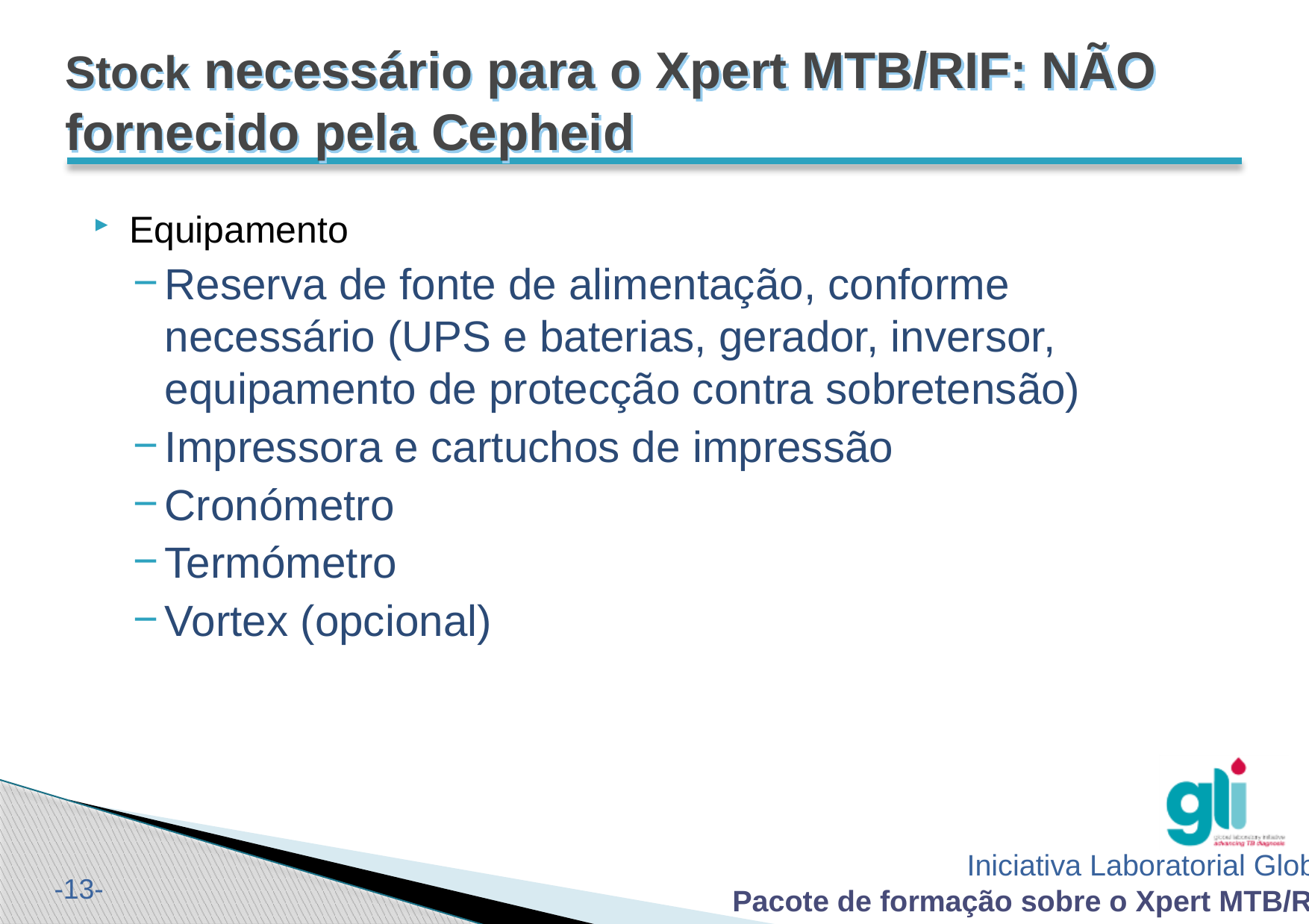

# Stock necessário para o Xpert MTB/RIF: NÃO fornecido pela Cepheid
Equipamento
Reserva de fonte de alimentação, conforme necessário (UPS e baterias, gerador, inversor, equipamento de protecção contra sobretensão)
Impressora e cartuchos de impressão
Cronómetro
Termómetro
Vortex (opcional)